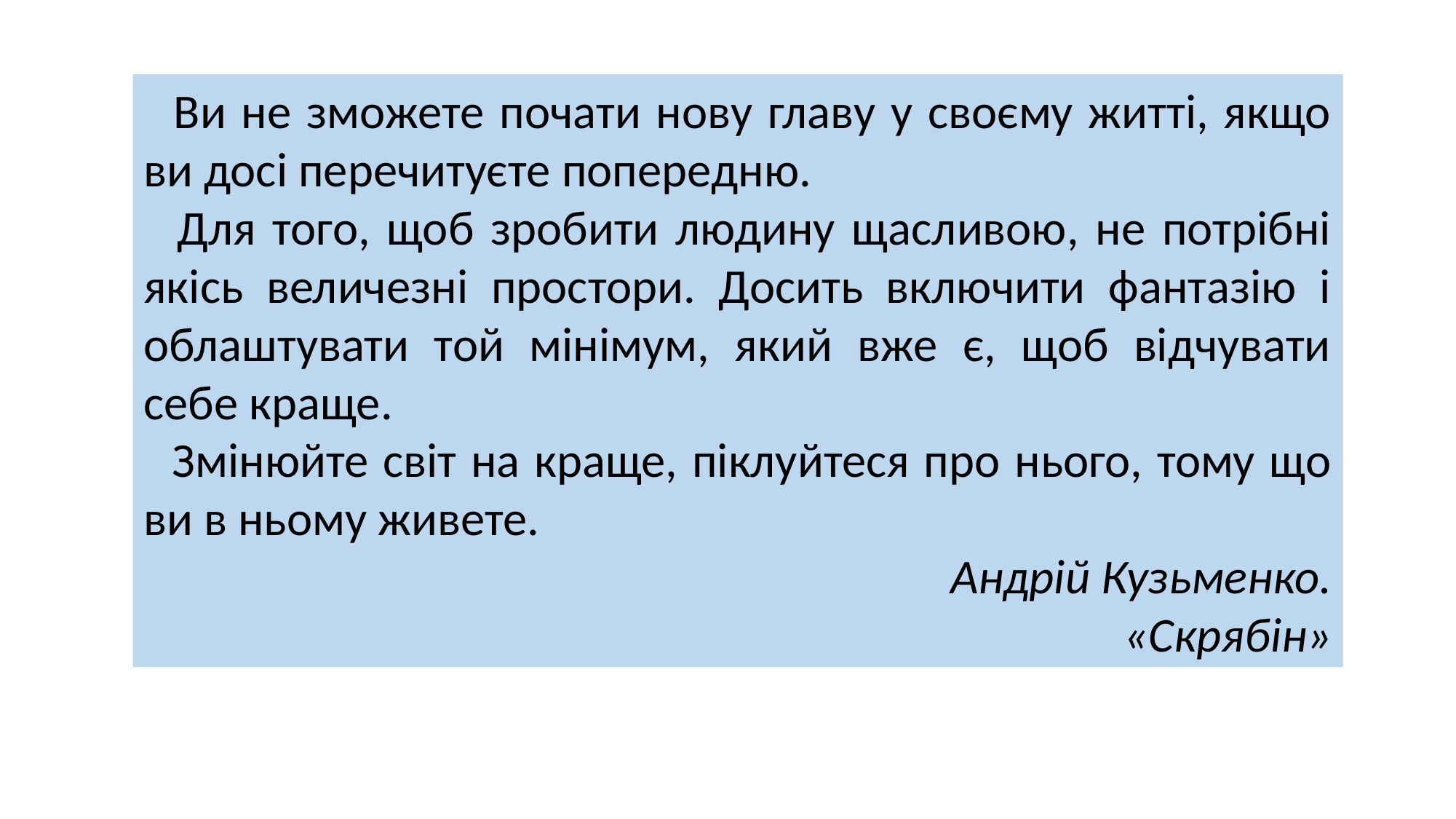

Ви не зможете почати нову главу у своєму житті, якщо ви досі перечитуєте попередню.
  Для того, щоб зробити людину щасливою, не потрібні якісь величезні простори. Досить включити фантазію і облаштувати той мінімум, який вже є, щоб відчувати себе краще.
  Змінюйте світ на краще, піклуйтеся про нього, тому що ви в ньому живете.
Андрій Кузьменко.
«Скрябін»